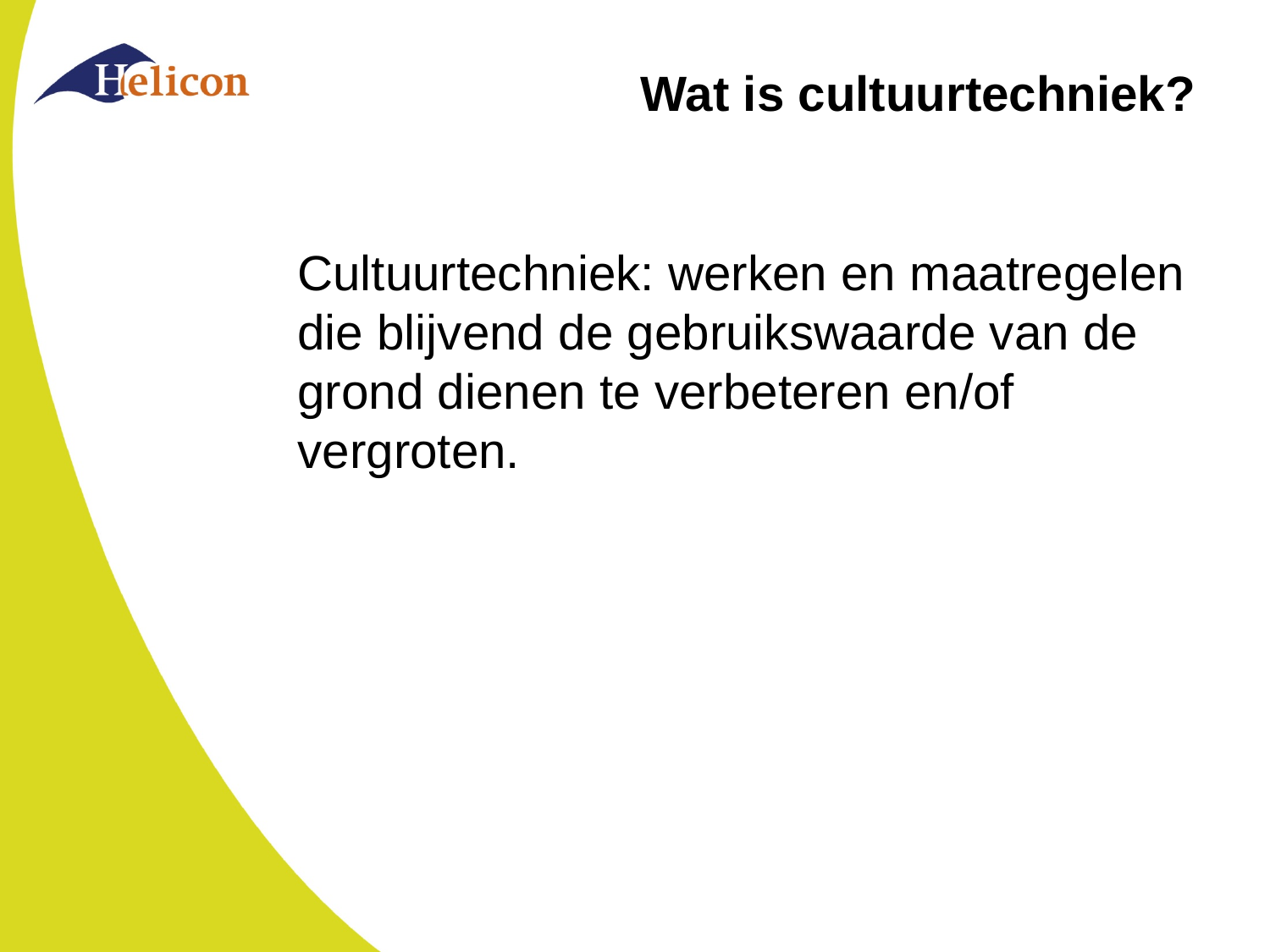

# Wat is cultuurtechniek?

Cultuurtechniek: werken en maatregelen die blijvend de gebruikswaarde van de grond dienen te verbeteren en/of vergroten.